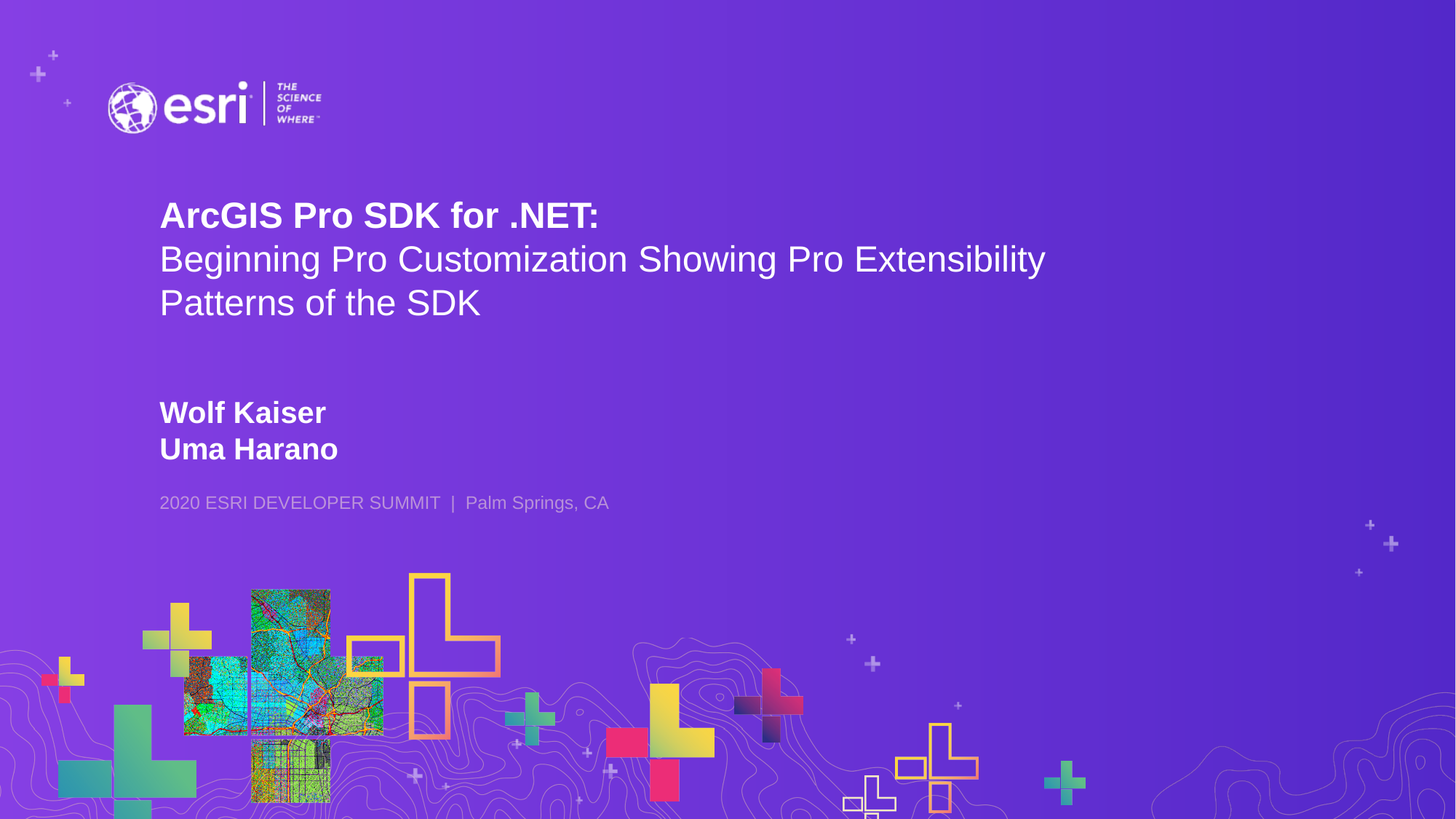

# ArcGIS Pro SDK for .NET: Beginning Pro Customization Showing Pro Extensibility Patterns of the SDK
Wolf Kaiser
Uma Harano